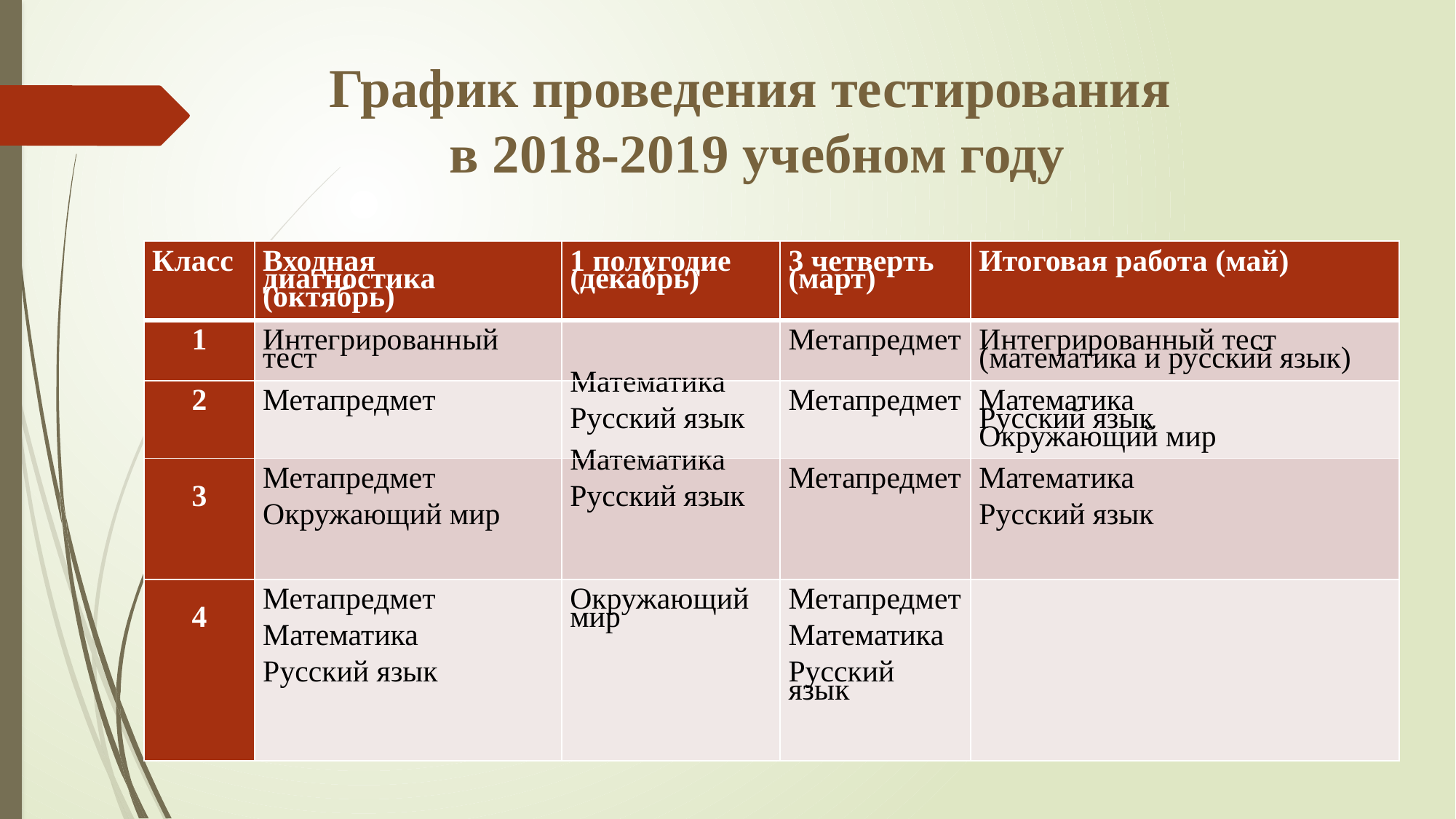

# График проведения тестирования в 2018-2019 учебном году
| Класс | Входная диагностика (октябрь) | 1 полугодие (декабрь) | 3 четверть (март) | Итоговая работа (май) |
| --- | --- | --- | --- | --- |
| 1 | Интегрированный тест |  | Метапредмет | Интегрированный тест (математика и русский язык) |
| 2 | Метапредмет | Математика Русский язык | Метапредмет | Математика Русский язык Окружающий мир |
| 3 | Метапредмет Окружающий мир | Математика Русский язык | Метапредмет | Математика Русский язык |
| 4 | Метапредмет Математика Русский язык | Окружающий мир | Метапредмет Математика Русский язык |  |